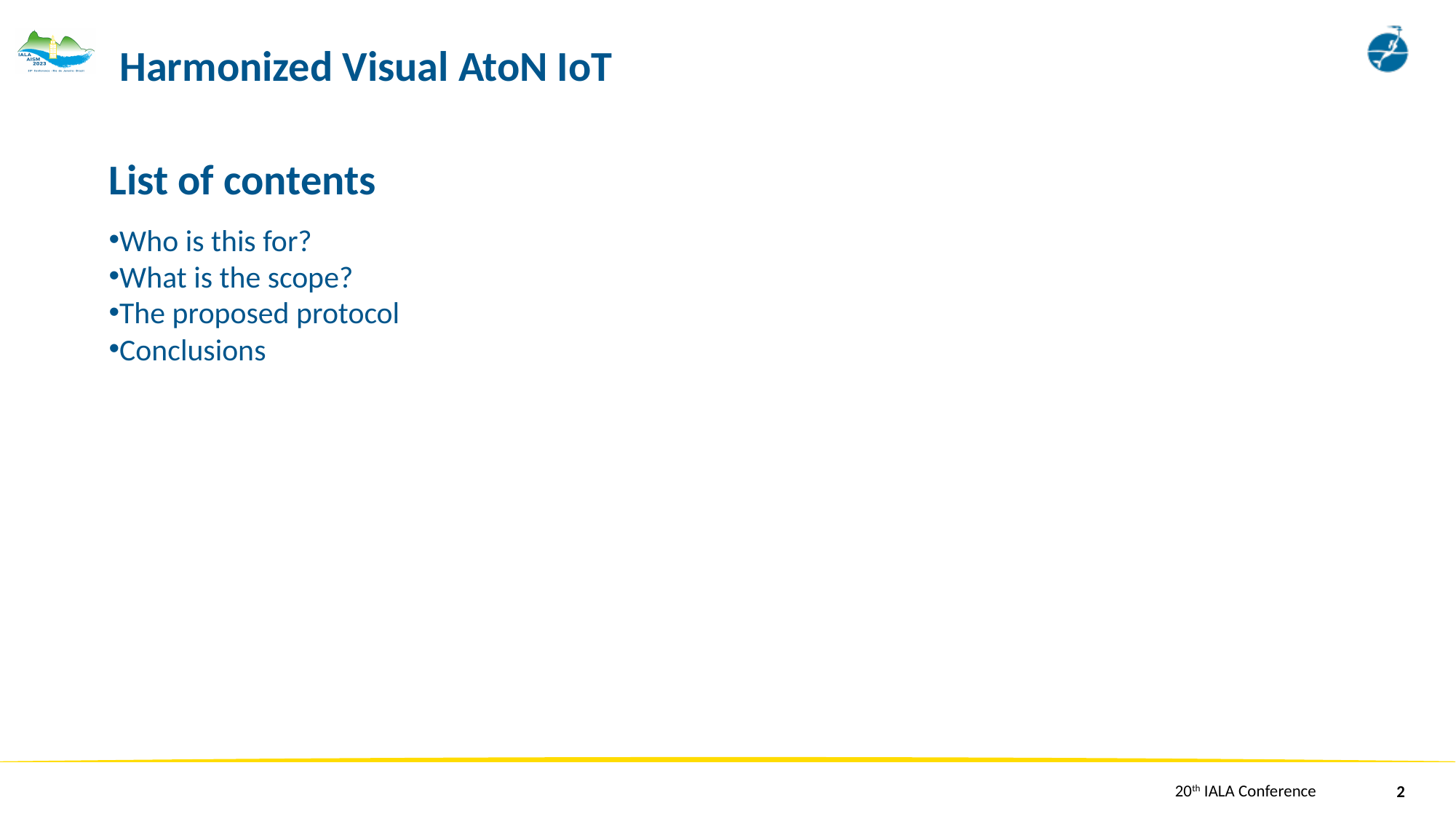

Harmonized Visual AtoN IoT
List of contents
Who is this for?
What is the scope?
The proposed protocol
Conclusions

2